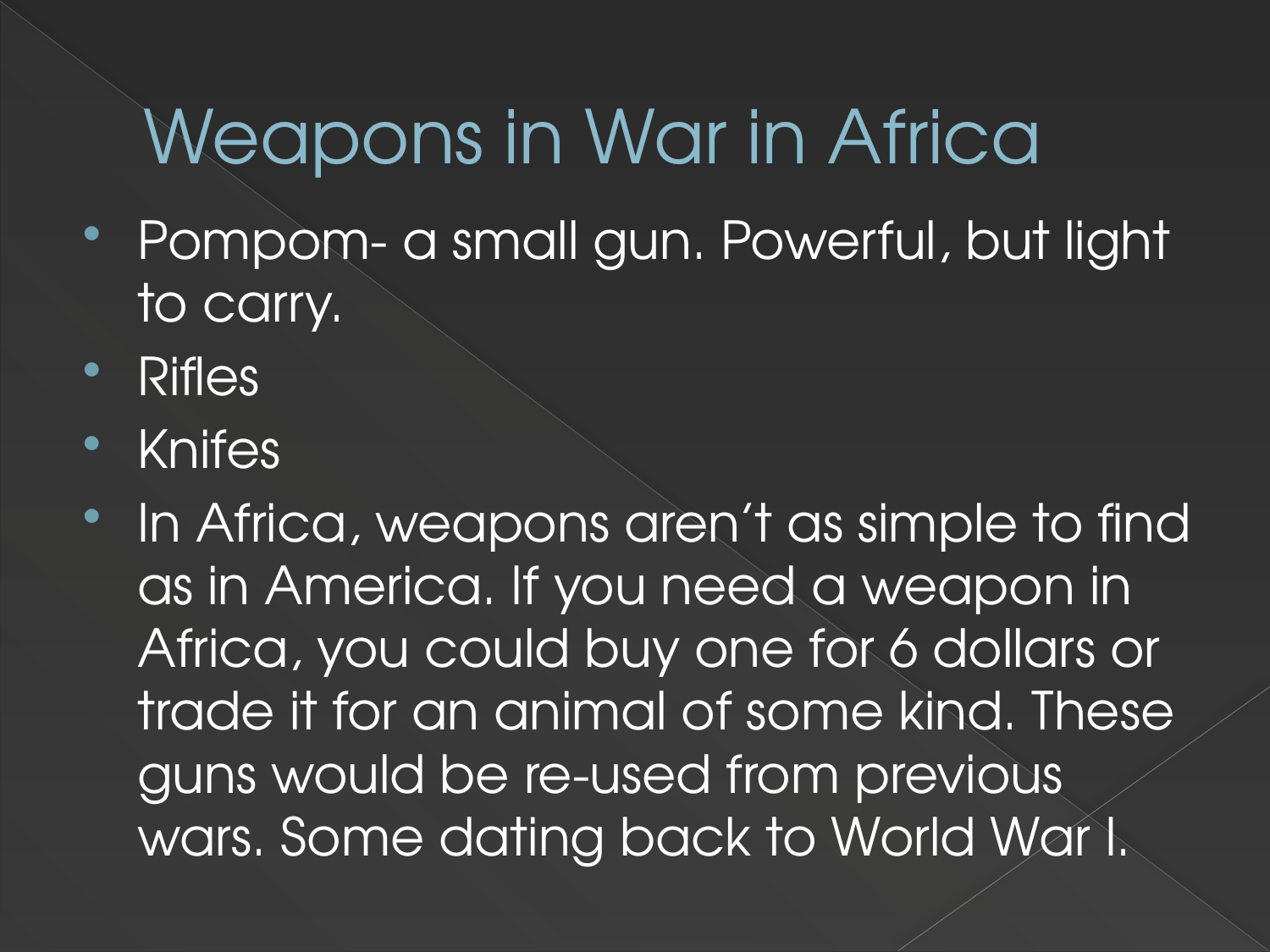

# Weapons in War in Africa
Pompom- a small gun. Powerful, but light to carry.
Rifles
Knifes
In Africa, weapons aren’t as simple to find as in America. If you need a weapon in Africa, you could buy one for 6 dollars or trade it for an animal of some kind. These guns would be re-used from previous wars. Some dating back to World War I.